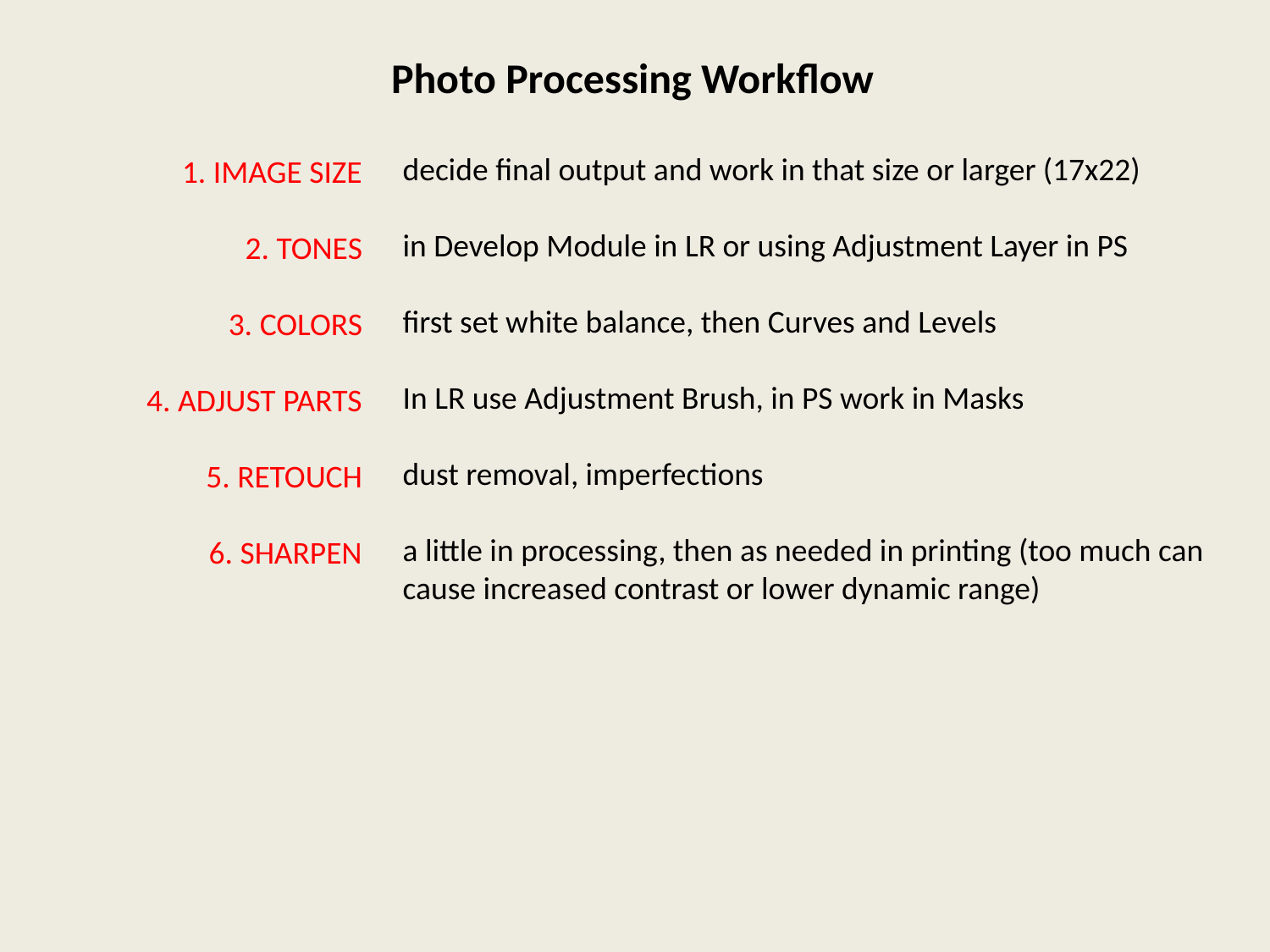

Photo Processing Workflow
decide final output and work in that size or larger (17x22)

in Develop Module in LR or using Adjustment Layer in PS

first set white balance, then Curves and Levels

In LR use Adjustment Brush, in PS work in Masks

dust removal, imperfections

a little in processing, then as needed in printing (too much can cause increased contrast or lower dynamic range)
1. IMAGE SIZE

2. TONES

3. COLORS

4. ADJUST PARTS

5. RETOUCH

6. SHARPEN